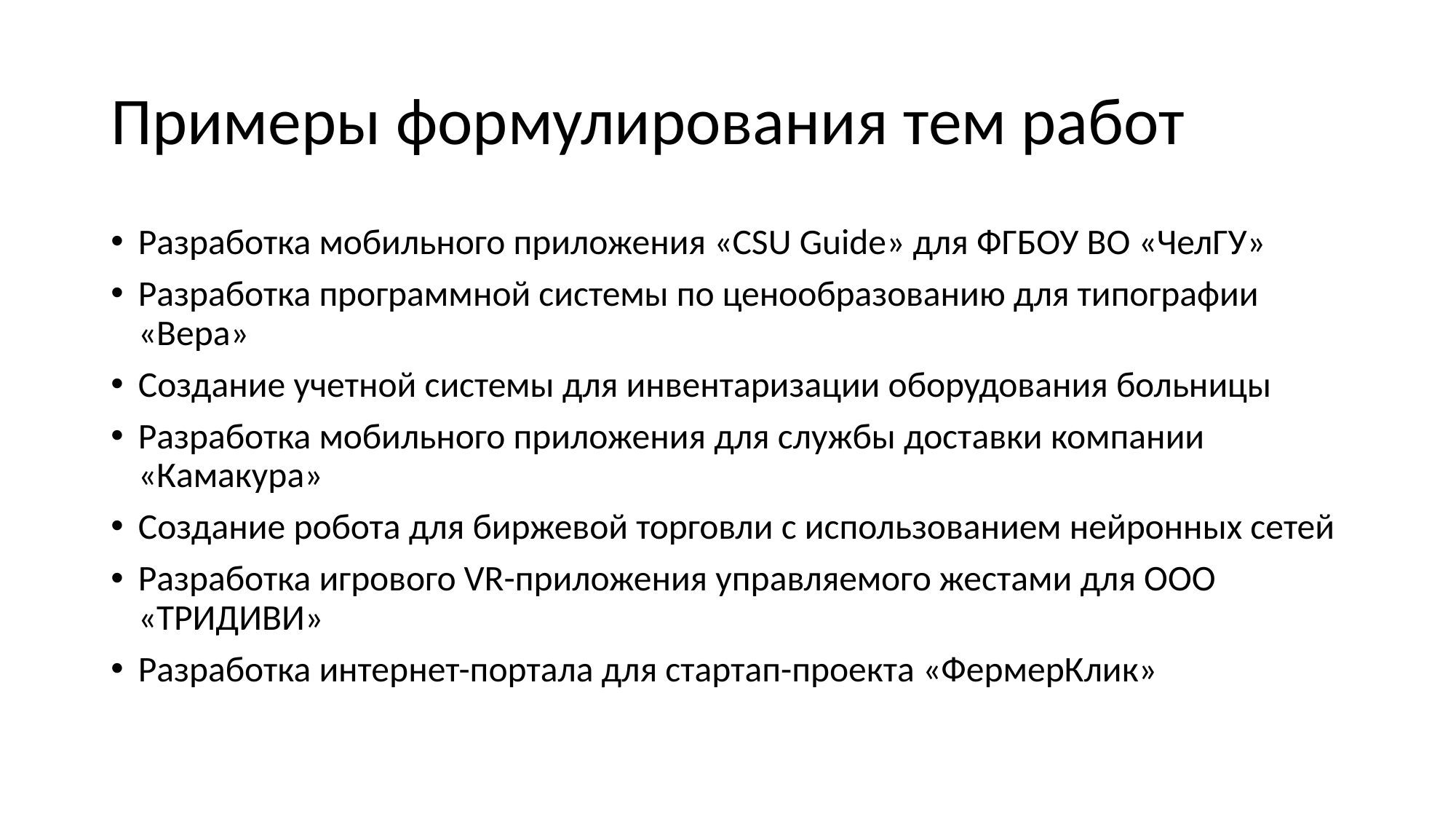

# Примеры формулирования тем работ
Разработка мобильного приложения «CSU Guide» для ФГБОУ ВО «ЧелГУ»
Разработка программной системы по ценообразованию для типографии «Вера»
Создание учетной системы для инвентаризации оборудования больницы
Разработка мобильного приложения для службы доставки компании «Камакура»
Создание робота для биржевой торговли с использованием нейронных сетей
Разработка игрового VR-приложения управляемого жестами для ООО «ТРИДИВИ»
Разработка интернет-портала для стартап-проекта «ФермерКлик»